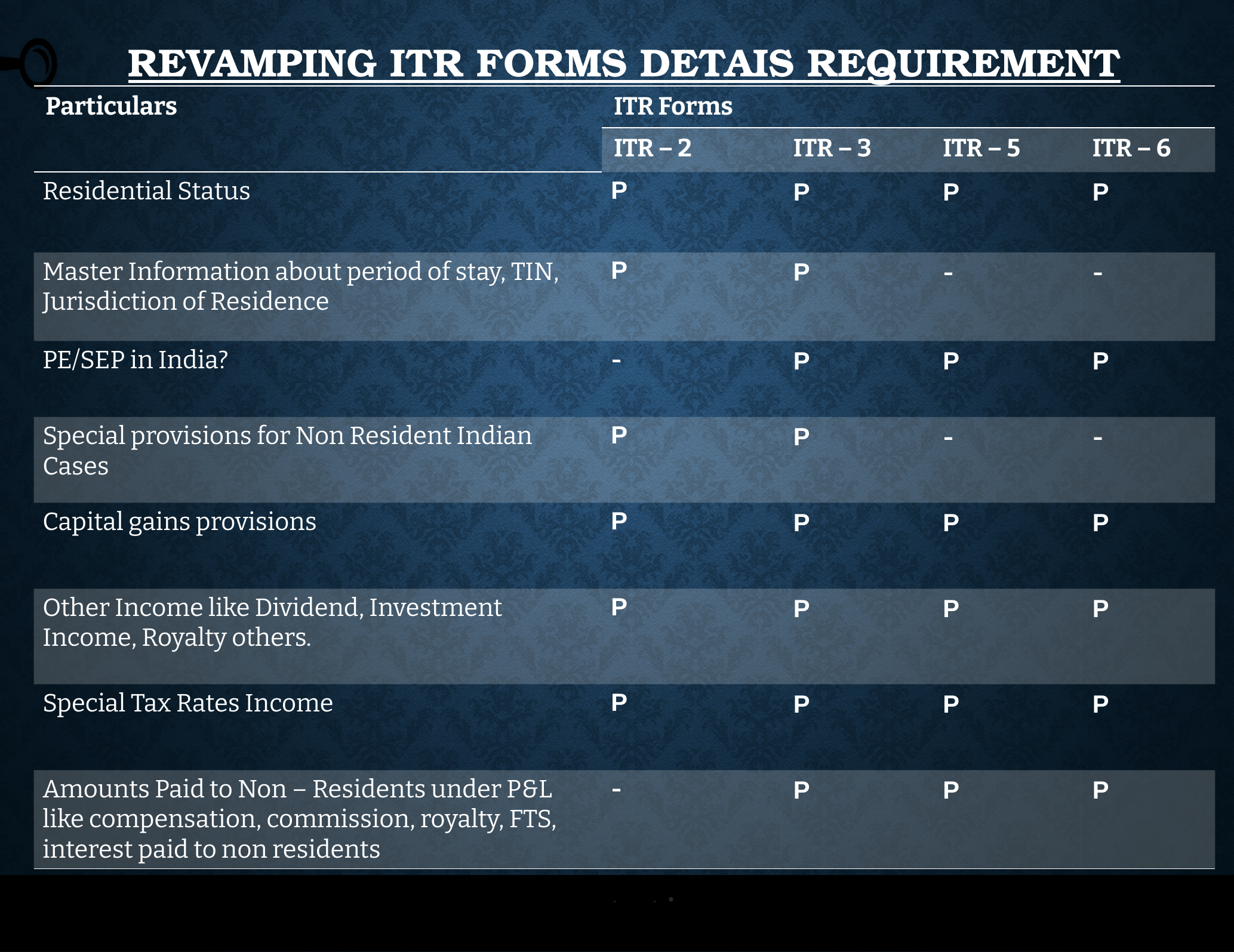

REVAMPING ITR FORMS DETAIS REQUIREMENT
| Particulars | ITR Forms |  | Residential status |  |
| --- | --- | --- | --- | --- |
| Basic condition | ITR – 2 | ITR – 3 | ITR – 5 | ITR – 6 |
| Residential Status | P | P | P | P |
| Master Information about period of stay, TIN, Jurisdiction of Residence | P | P | - | - |
| PE/SEP in India? | - | P | P | P |
| Special provisions for Non Resident Indian Cases | P | P | - | - |
| Capital gains provisions | P | P | P | P |
| Other Income like Dividend, Investment Income, Royalty others. | P | P | P | P |
| Special Tax Rates Income | P | P | P | P |
| Amounts Paid to Non – Residents under P&L like compensation, commission, royalty, FTS, interest paid to non residents | - | P | P | P |